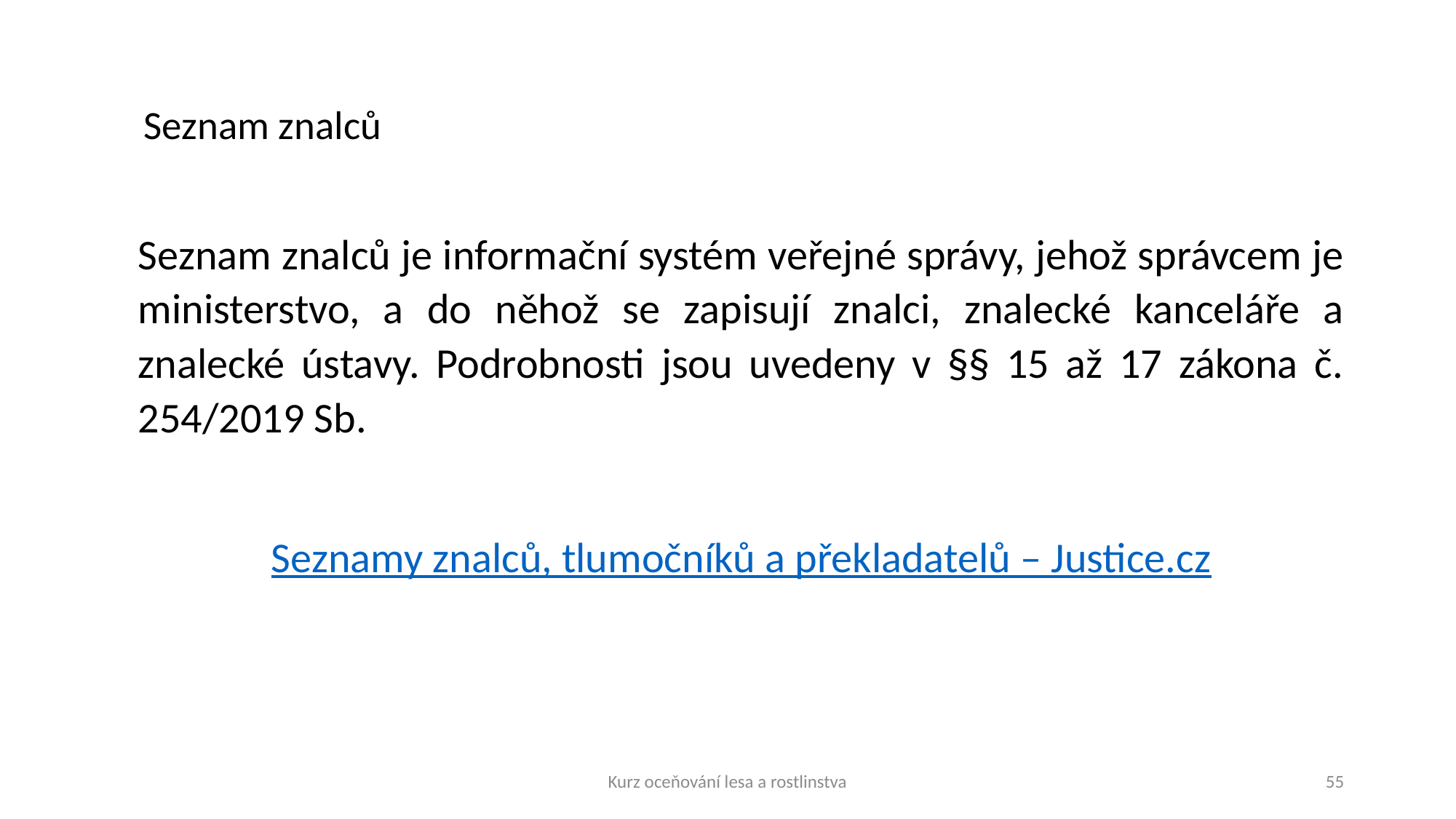

# Seznam znalců
Seznam znalců je informační systém veřejné správy, jehož správcem je ministerstvo, a do něhož se zapisují znalci, znalecké kanceláře a znalecké ústavy. Podrobnosti jsou uvedeny v §§ 15 až 17 zákona č. 254/2019 Sb.

Seznamy znalců, tlumočníků a překladatelů – Justice.cz

Kurz oceňování lesa a rostlinstva
55